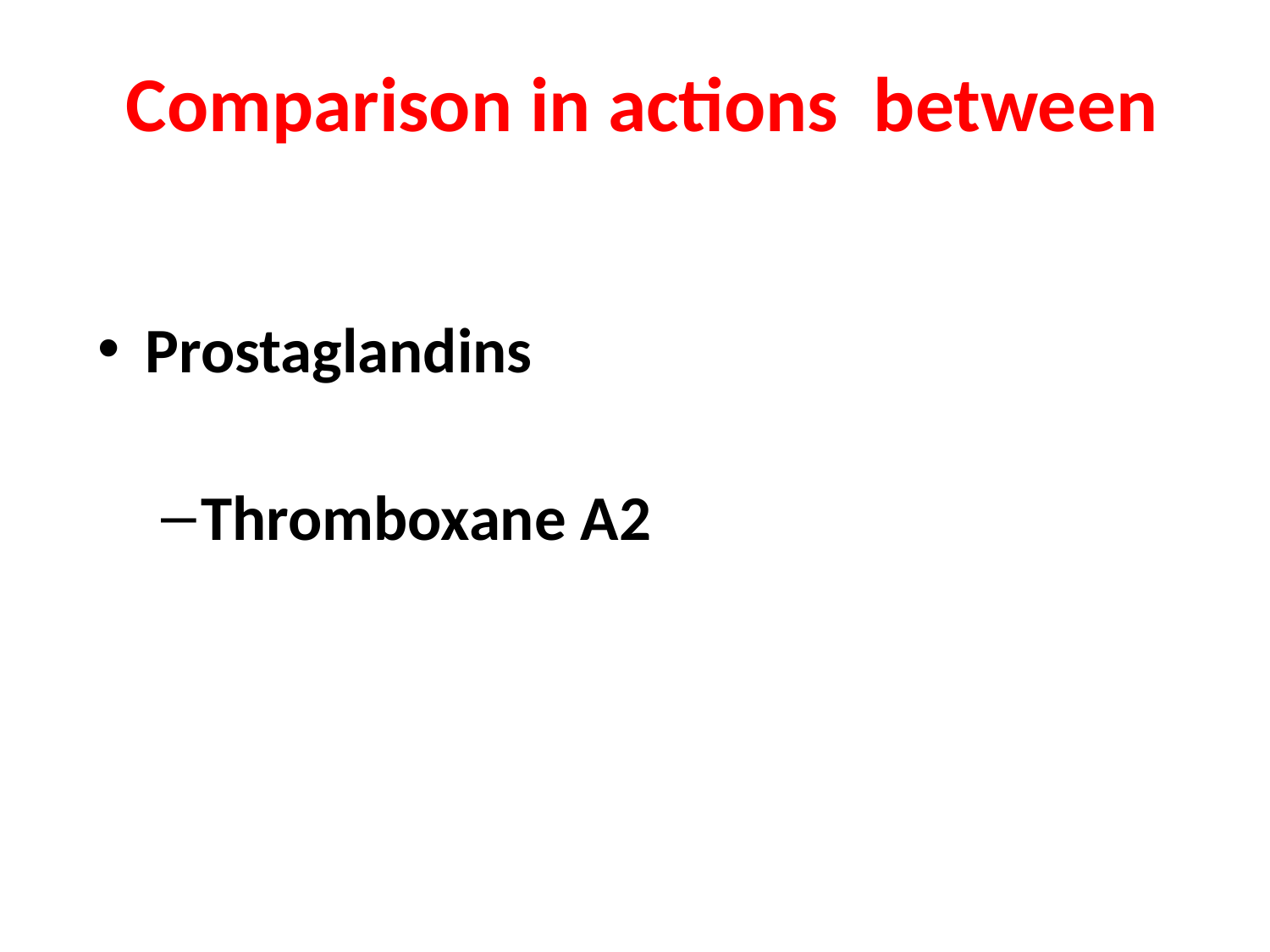

# Comparison in actions  between

Prostaglandins

Thromboxane A2